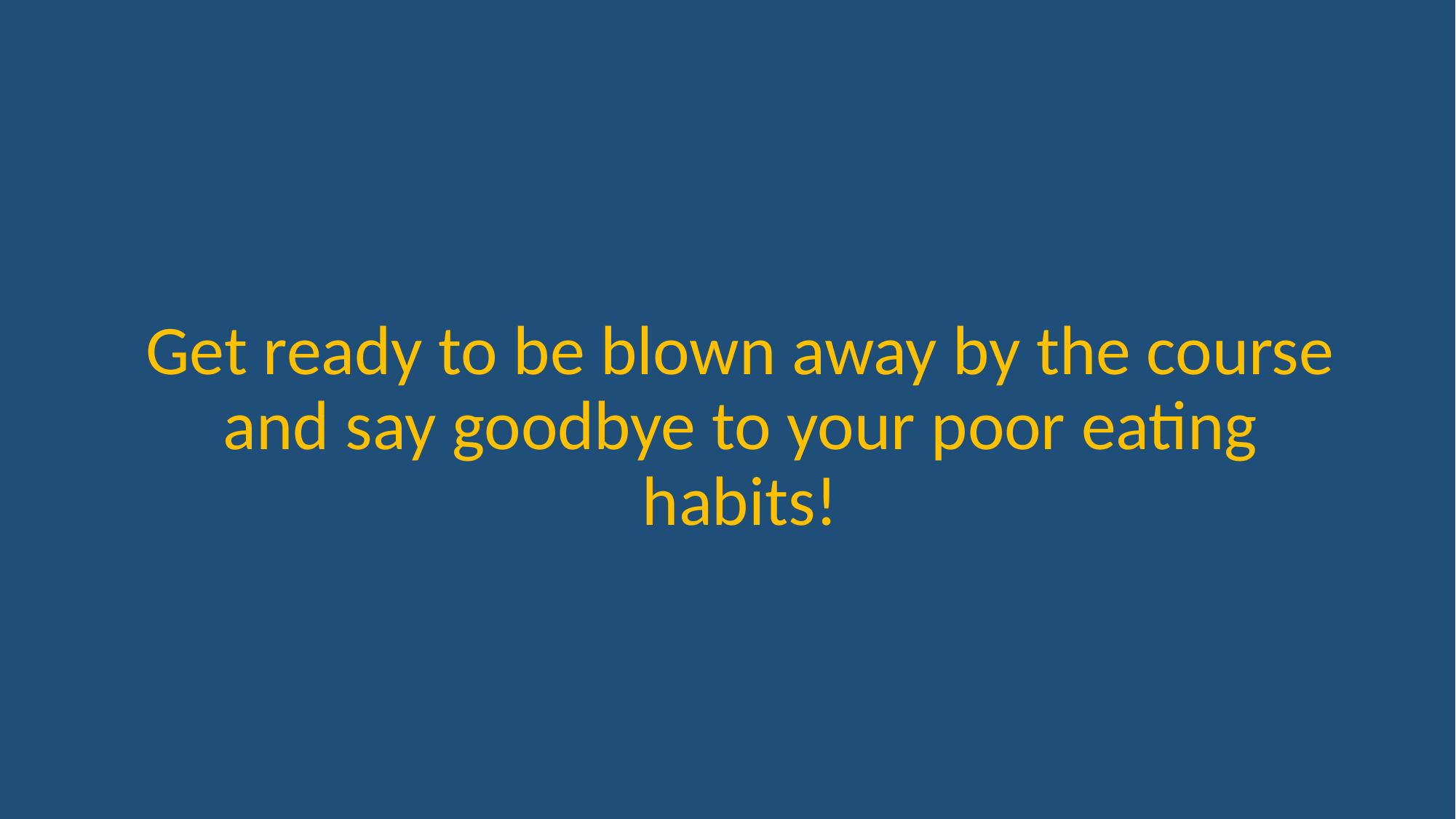

Get ready to be blown away by the course and say goodbye to your poor eating habits!